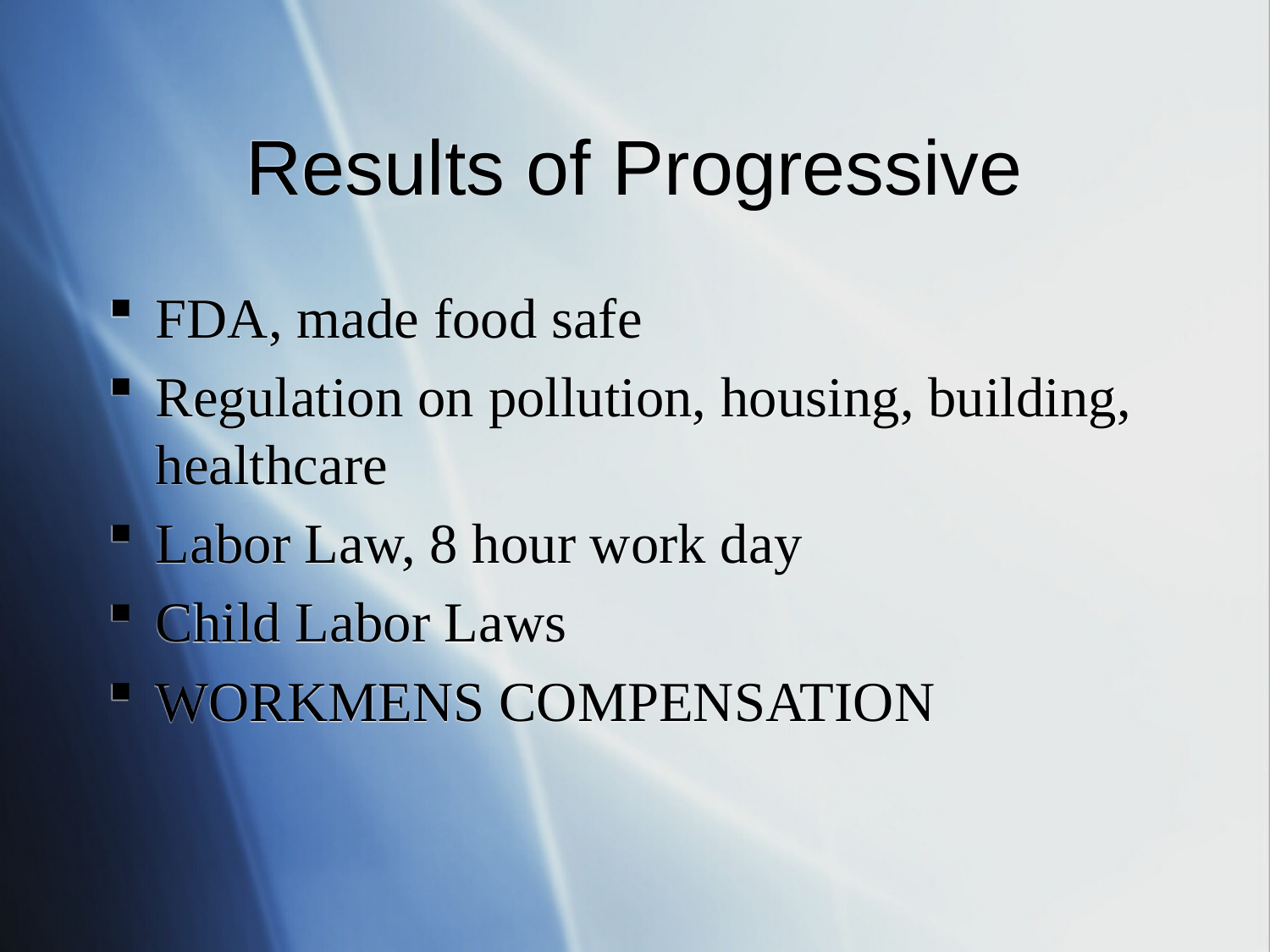

# Results of Progressive
FDA, made food safe
Regulation on pollution, housing, building, healthcare
Labor Law, 8 hour work day
Child Labor Laws
WORKMENS COMPENSATION